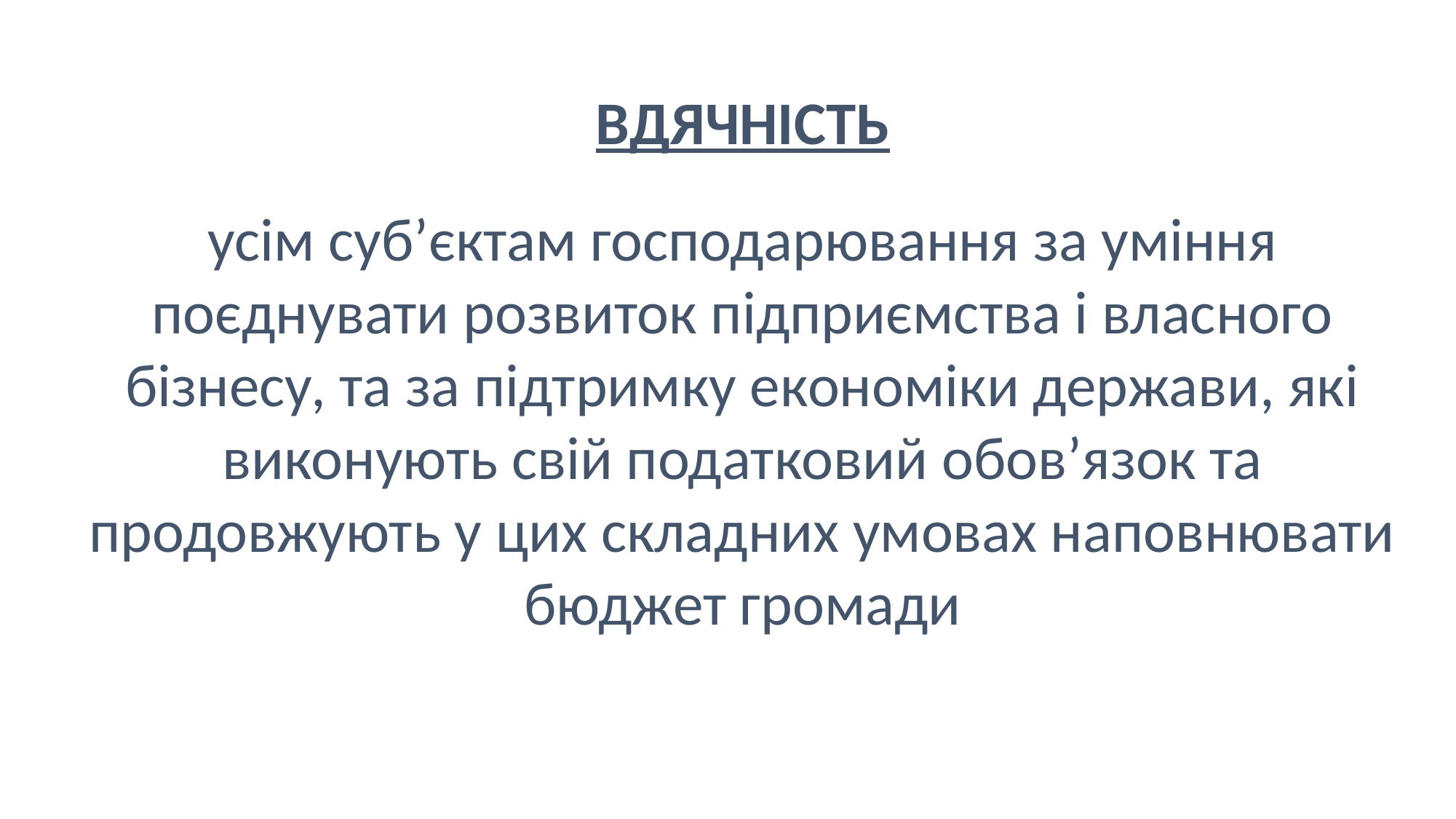

ВДЯЧНІСТЬ

усім суб’єктам господарювання за уміння поєднувати розвиток підприємства і власного бізнесу, та за підтримку економіки держави, які виконують свій податковий обов’язок та продовжують у цих складних умовах наповнювати бюджет громади